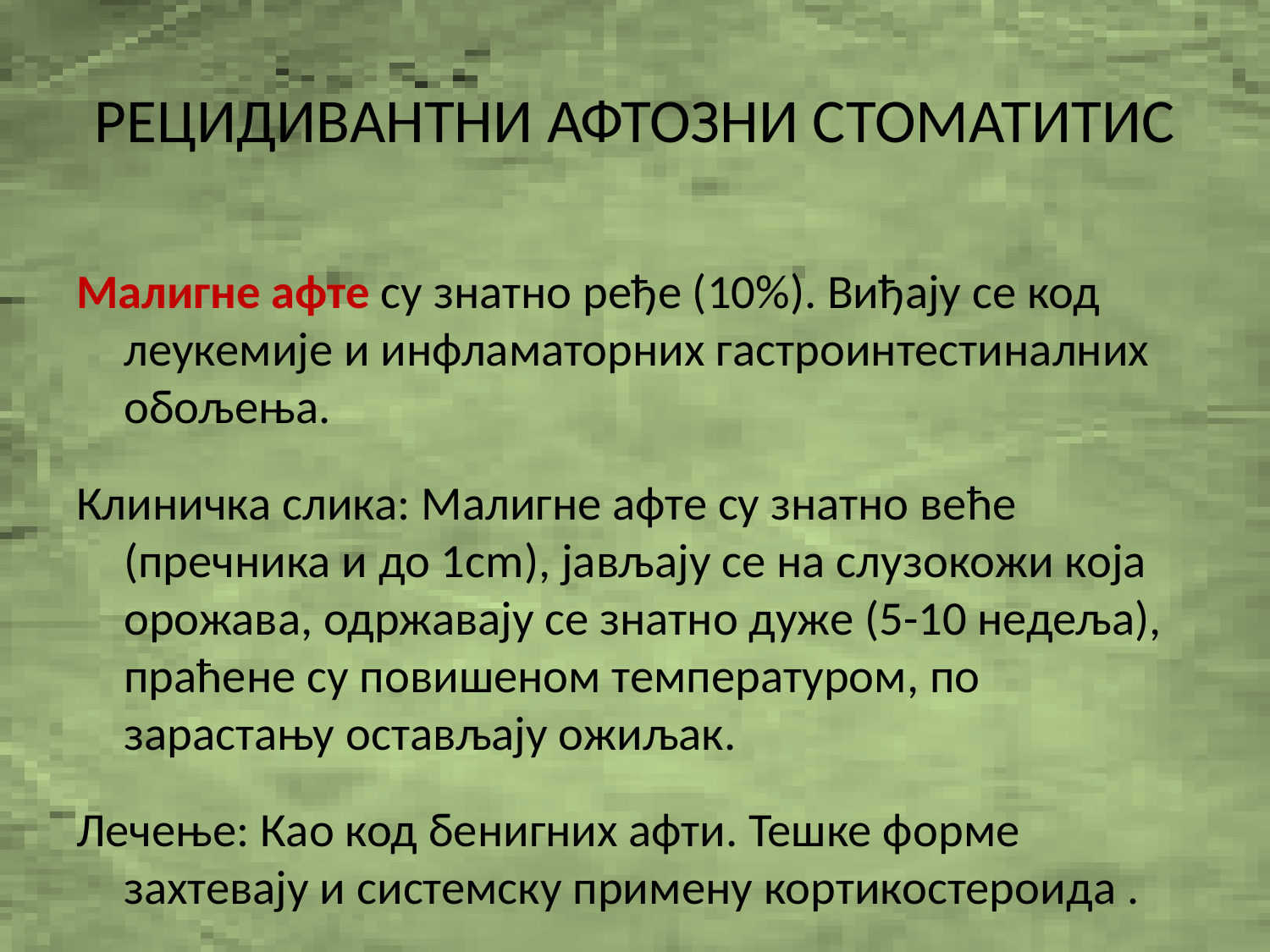

# РЕЦИДИВАНТНИ АФТОЗНИ СТОМАТИТИС
Малигне афте су знатно ређе (10%). Виђају се код леукемије и инфламаторних гастроинтестиналних обољења.

Клиничка слика: Малигне афте су знатно веће (пречника и до 1cm), јављају се на слузокожи која орожава, одржавају се знатно дуже (5-10 недеља), праћене су повишеном температуром, по зарастању остављају ожиљак.

Лечење: Као код бенигних афти. Тешке форме захтевају и системску примену кортикостероида .